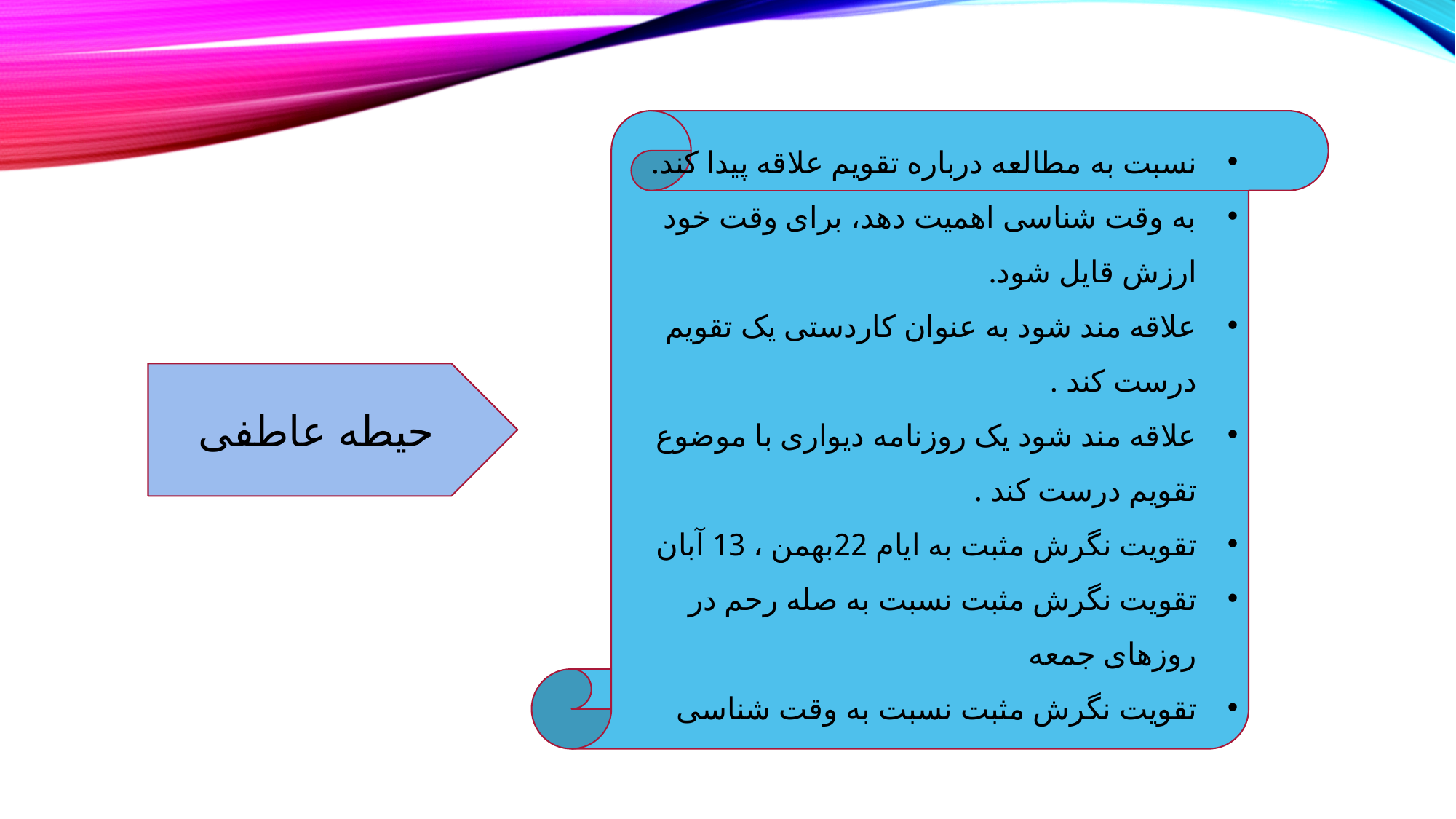

نسبت به مطالعه درباره تقویم علاقه پیدا کند.
به وقت شناسی اهمیت دهد، برای وقت خود ارزش قایل شود.
علاقه مند شود به عنوان کاردستی یک تقویم درست کند .
علاقه مند شود یک روزنامه دیواری با موضوع تقویم درست کند .
تقویت نگرش مثبت به ایام 22بهمن ، 13 آبان
تقویت نگرش مثبت نسبت به صله رحم در روزهای جمعه
تقویت نگرش مثبت نسبت به وقت شناسی

حیطه عاطفی